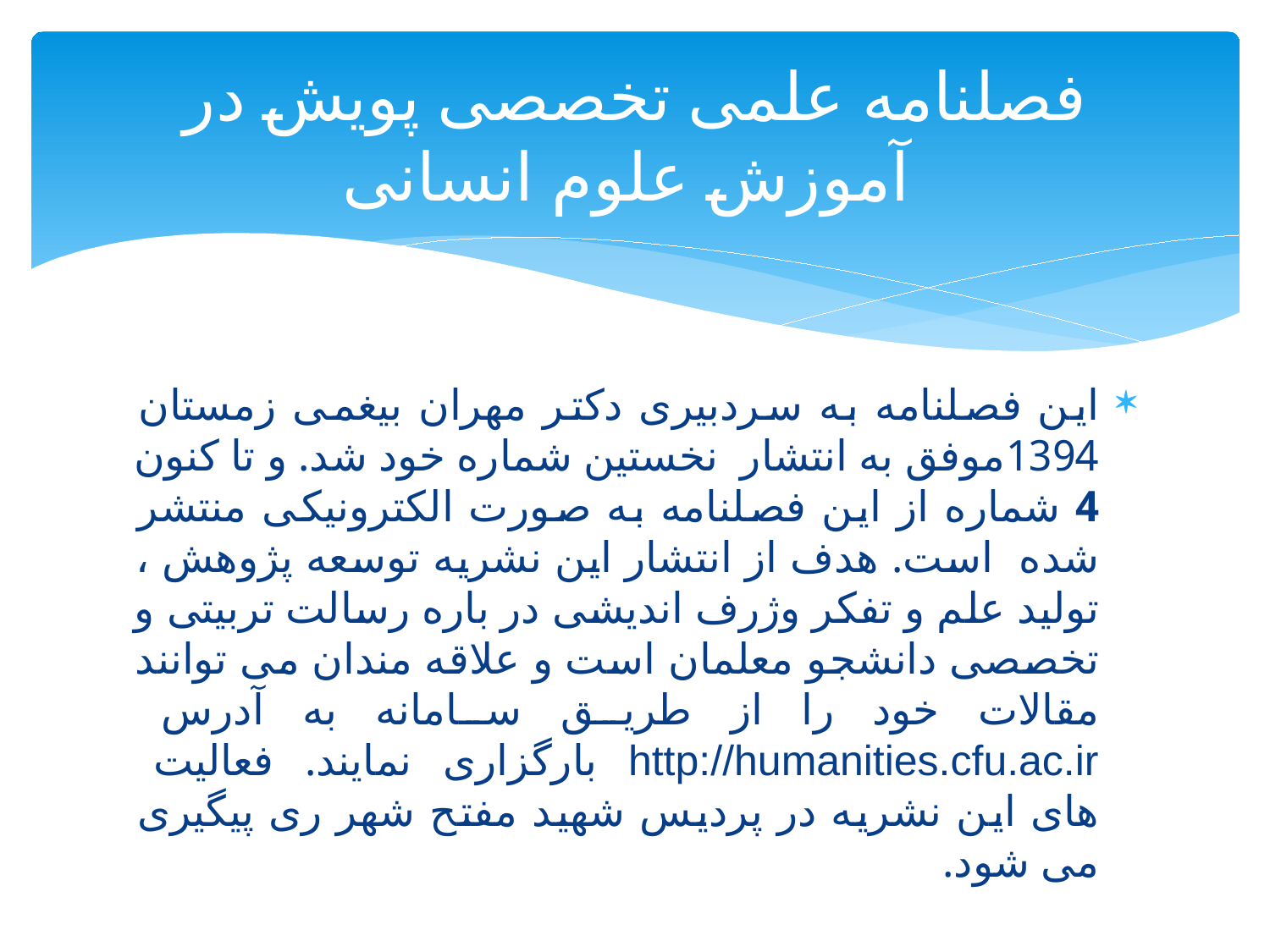

# فصلنامه علمی تخصصی پویش در آموزش علوم انسانی
این فصلنامه به سردبیری دکتر مهران بیغمی زمستان 1394موفق به انتشار  نخستین شماره خود شد. و تا کنون 4 شماره از این فصلنامه به صورت الکترونیکی منتشر شده  است. هدف از انتشار این نشریه توسعه پژوهش ، تولید علم و تفکر وژرف اندیشی در باره رسالت تربیتی و تخصصی دانشجو معلمان است و علاقه مندان می توانند مقالات خود را از طریق سامانه به آدرس http://humanities.cfu.ac.ir بارگزاری نمایند. فعالیت های این نشریه در پردیس شهید مفتح شهر ری پیگیری می شود.